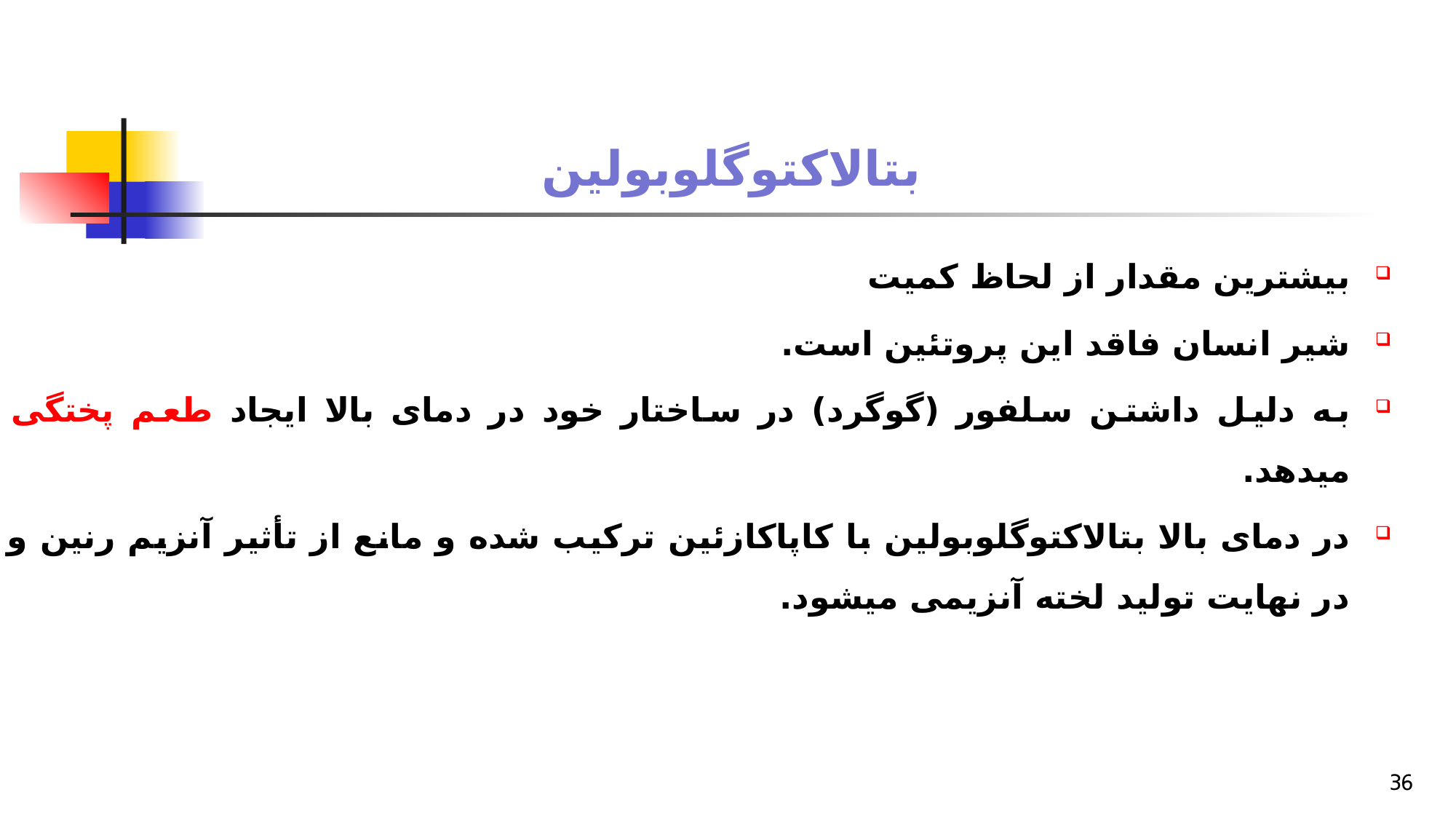

# بتالاکتوگلوبولین

بیشترین مقدار از لحاظ کمیت
شیر انسان فاقد این پروتئین است.
به دلیل داشتن سلفور (گوگرد) در ساختار خود در دمای بالا ایجاد طعم پختگی میدهد.
در دمای بالا بتالاکتوگلوبولین با کاپاکازئین ترکیب شده و مانع از تأثیر آنزیم رنین و در نهایت تولید لخته آنزیمی میشود.
36